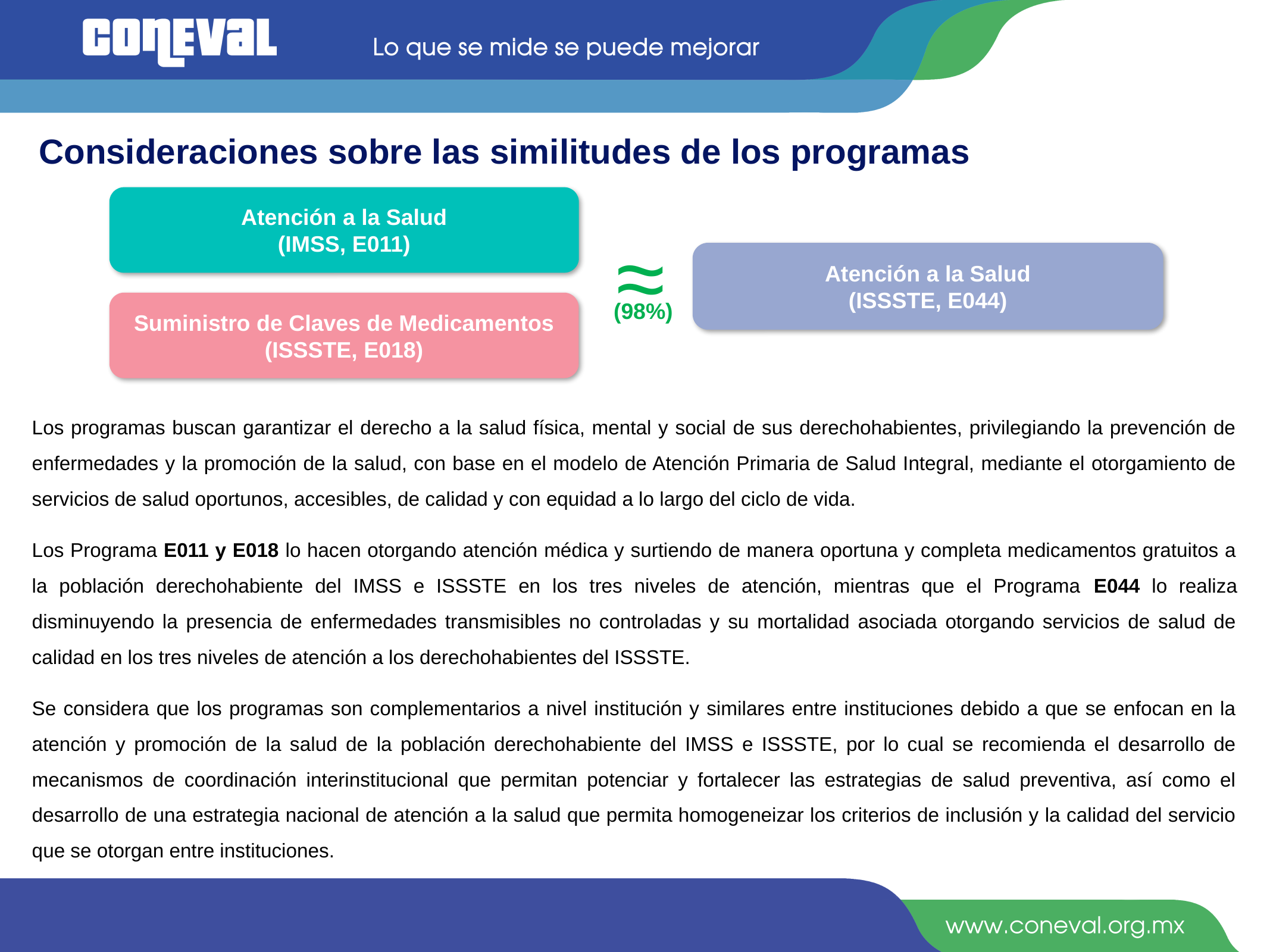

Consideraciones sobre las similitudes de los programas

Atención a la Salud
(IMSS, E011)
Suministro de Claves de Medicamentos
(ISSSTE, E018)
≈
Atención a la Salud
(ISSSTE, E044)
(98%)
Los programas buscan garantizar el derecho a la salud física, mental y social de sus derechohabientes, privilegiando la prevención de enfermedades y la promoción de la salud, con base en el modelo de Atención Primaria de Salud Integral, mediante el otorgamiento de servicios de salud oportunos, accesibles, de calidad y con equidad a lo largo del ciclo de vida.

Los Programa E011 y E018 lo hacen otorgando atención médica y surtiendo de manera oportuna y completa medicamentos gratuitos a la población derechohabiente del IMSS e ISSSTE en los tres niveles de atención, mientras que el Programa E044 lo realiza disminuyendo la presencia de enfermedades transmisibles no controladas y su mortalidad asociada otorgando servicios de salud de calidad en los tres niveles de atención a los derechohabientes del ISSSTE.

Se considera que los programas son complementarios a nivel institución y similares entre instituciones debido a que se enfocan en la atención y promoción de la salud de la población derechohabiente del IMSS e ISSSTE, por lo cual se recomienda el desarrollo de mecanismos de coordinación interinstitucional que permitan potenciar y fortalecer las estrategias de salud preventiva, así como el desarrollo de una estrategia nacional de atención a la salud que permita homogeneizar los criterios de inclusión y la calidad del servicio que se otorgan entre instituciones.